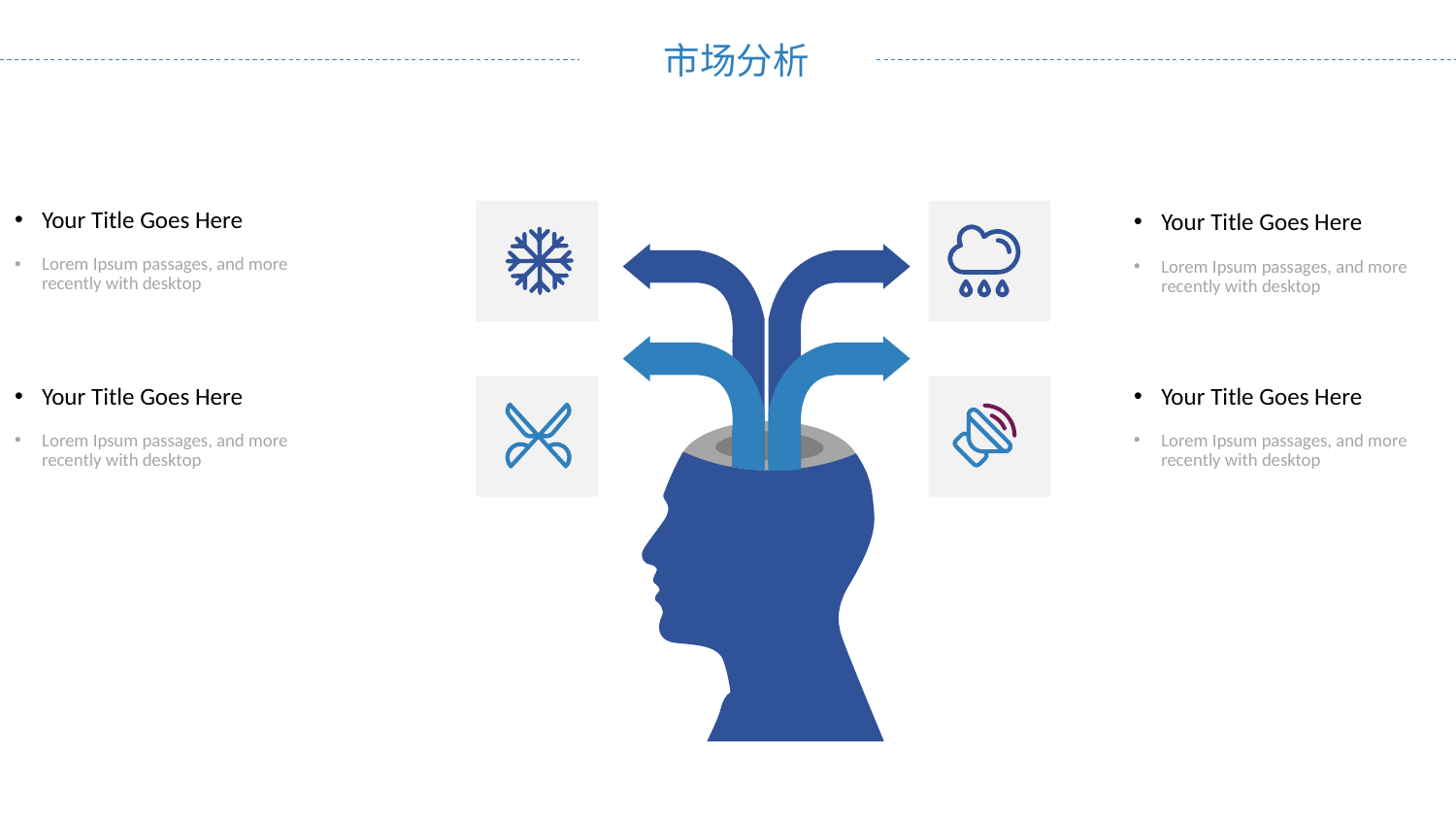

Your Title Goes Here

Your Title Goes Here

Lorem Ipsum passages, and more recently with desktop

Lorem Ipsum passages, and more recently with desktop

Your Title Goes Here

Your Title Goes Here

Lorem Ipsum passages, and more recently with desktop

Lorem Ipsum passages, and more recently with desktop